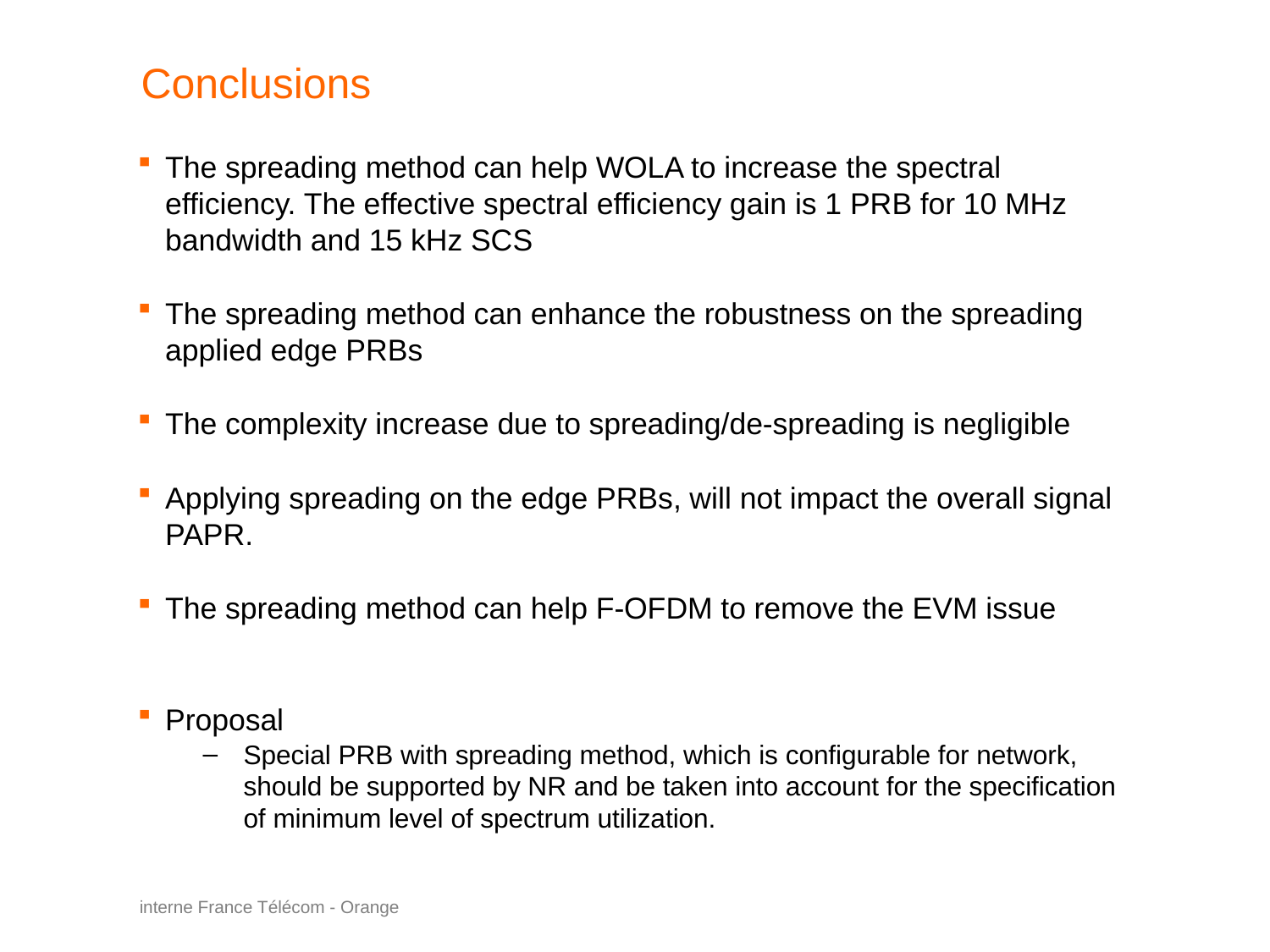

# Conclusions
The spreading method can help WOLA to increase the spectral efficiency. The effective spectral efficiency gain is 1 PRB for 10 MHz bandwidth and 15 kHz SCS

The spreading method can enhance the robustness on the spreading applied edge PRBs

The complexity increase due to spreading/de-spreading is negligible

Applying spreading on the edge PRBs, will not impact the overall signal PAPR.

The spreading method can help F-OFDM to remove the EVM issue

Proposal
Special PRB with spreading method, which is configurable for network, should be supported by NR and be taken into account for the specification of minimum level of spectrum utilization.